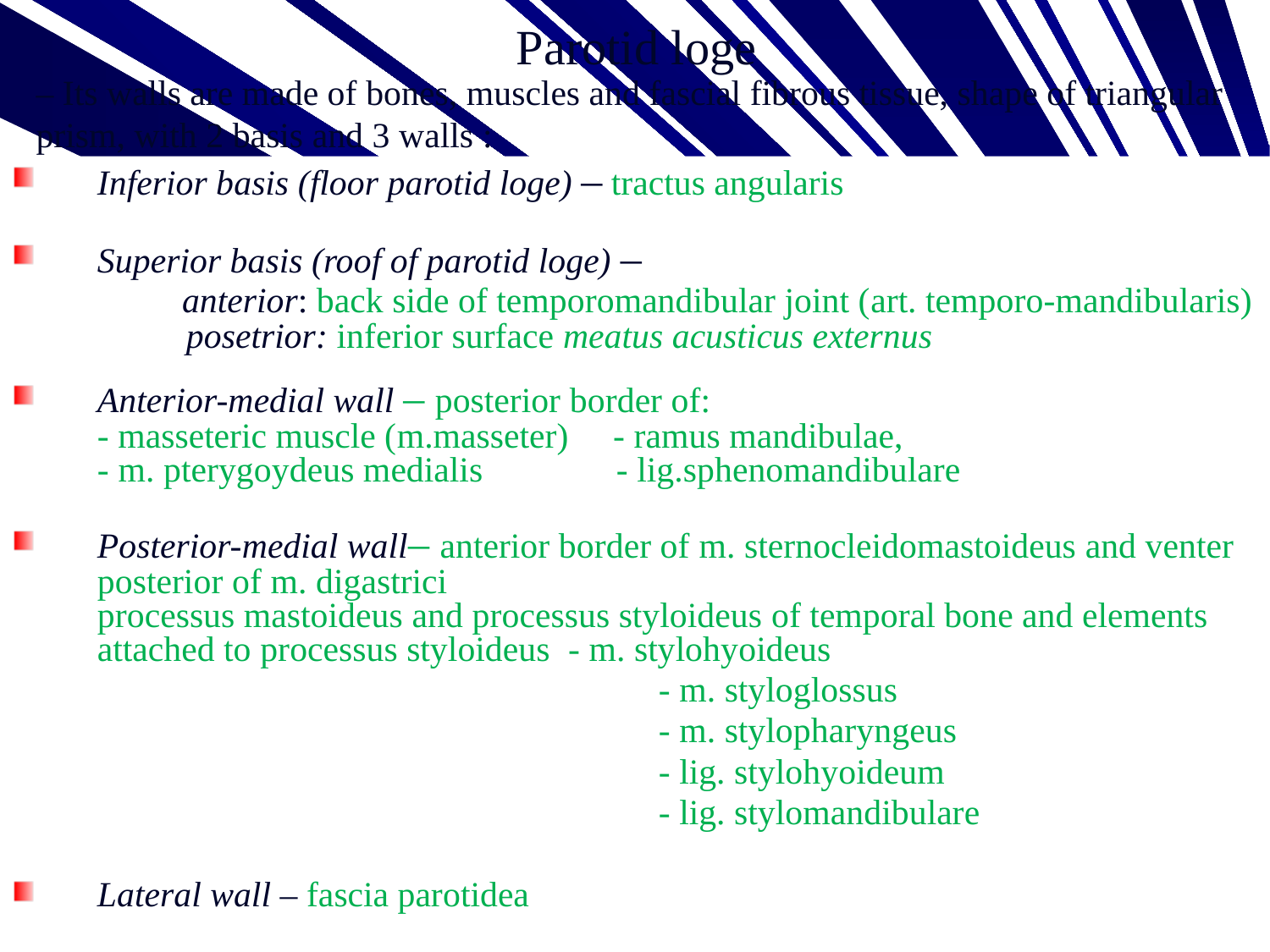

Parotid loge
– Its walls are made of bones, muscles and fascial fibrous tissue, shape of triangular prism, with 2 basis and 3 walls :
Inferior basis (floor parotid loge) – tractus angularis

Superior basis (roof of parotid loge) –
        anterior: back side of temporomandibular joint (art. temporo-mandibularis)
          posetrior: inferior surface meatus acusticus externus
Anterior-medial wall – posterior border of:
- masseteric muscle (m.masseter)     - ramus mandibulae,
- m. pterygoydeus medialis               - lig.sphenomandibulare

Posterior-medial wall– anterior border of m. sternocleidomastoideus and venter posterior of m. digastrici
processus mastoideus and processus styloideus of temporal bone and elements attached to processus styloideus  - m. stylohyoideus
                           	      		      - m. styloglossus
                          		       	      - m. stylopharyngeus
                         		         	      - lig. stylohyoideum
                         		        	      - lig. stylomandibulare

Lateral wall – fascia parotidea